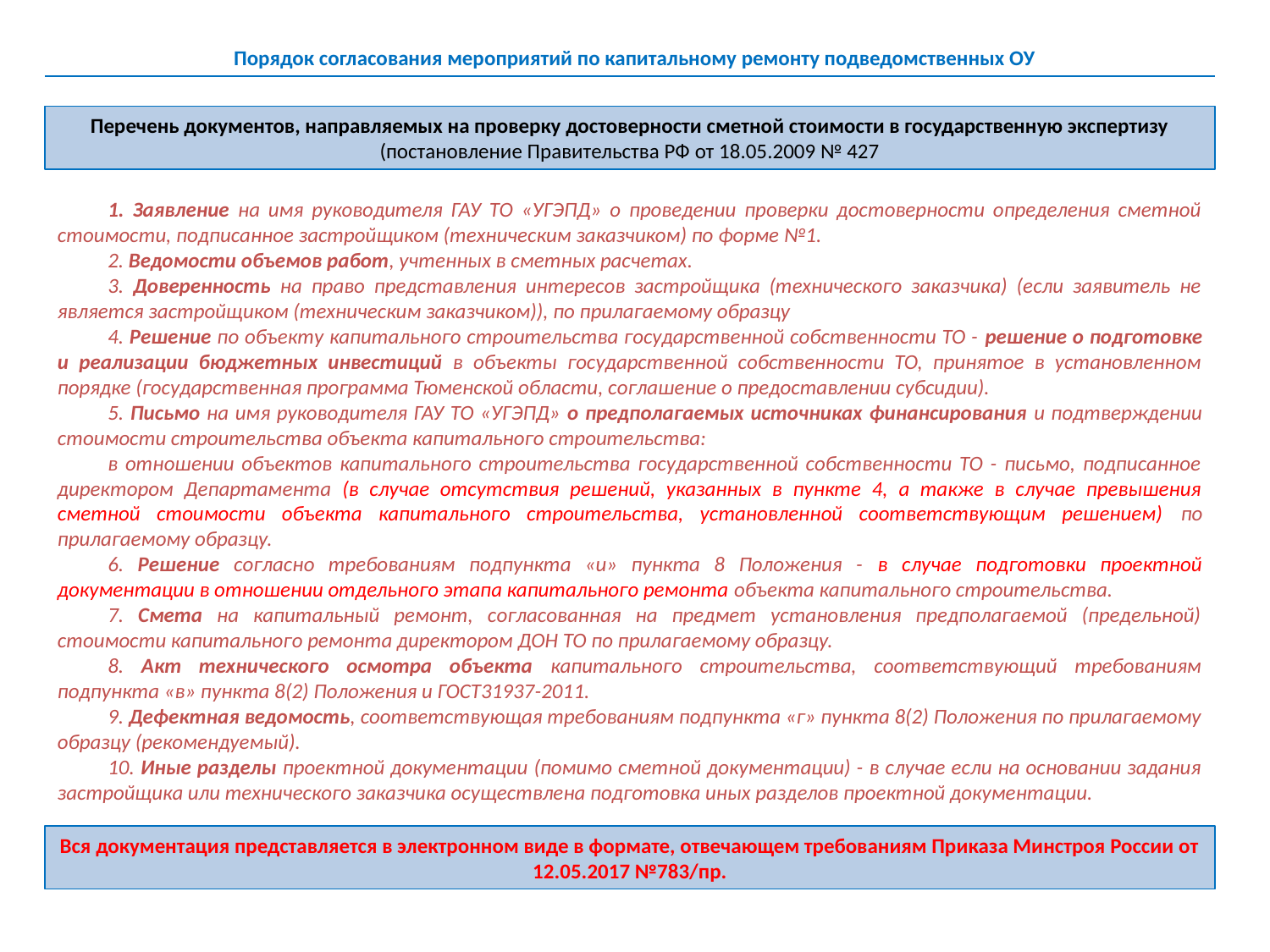

# Порядок согласования мероприятий по капитальному ремонту подведомственных ОУ
Перечень документов, направляемых на проверку достоверности сметной стоимости в государственную экспертизу
(постановление Правительства РФ от 18.05.2009 № 427
1. Заявление на имя руководителя ГАУ ТО «УГЭПД» о проведении проверки достоверности определения сметной стоимости, подписанное застройщиком (техническим заказчиком) по форме №1.
2. Ведомости объемов работ, учтенных в сметных расчетах.
3. Доверенность на право представления интересов застройщика (технического заказчика) (если заявитель не является застройщиком (техническим заказчиком)), по прилагаемому образцу
4. Решение по объекту капитального строительства государственной собственности ТО - решение о подготовке и реализации бюджетных инвестиций в объекты государственной собственности ТО, принятое в установленном порядке (государственная программа Тюменской области, соглашение о предоставлении субсидии).
5. Письмо на имя руководителя ГАУ ТО «УГЭПД» о предполагаемых источниках финансирования и подтверждении стоимости строительства объекта капитального строительства:
в отношении объектов капитального строительства государственной собственности ТО - письмо, подписанное директором Департамента (в случае отсутствия решений, указанных в пункте 4, а также в случае превышения сметной стоимости объекта капитального строительства, установленной соответствующим решением) по прилагаемому образцу.
6. Решение согласно требованиям подпункта «и» пункта 8 Положения - в случае подготовки проектной документации в отношении отдельного этапа капитального ремонта объекта капитального строительства.
7. Смета на капитальный ремонт, согласованная на предмет установления предполагаемой (предельной) стоимости капитального ремонта директором ДОН ТО по прилагаемому образцу.
8. Акт технического осмотра объекта капитального строительства, соответствующий требованиям подпункта «в» пункта 8(2) Положения и ГОСТ31937-2011.
9. Дефектная ведомость, соответствующая требованиям подпункта «г» пункта 8(2) Положения по прилагаемому образцу (рекомендуемый).
10. Иные разделы проектной документации (помимо сметной документации) - в случае если на основании задания застройщика или технического заказчика осуществлена подготовка иных разделов проектной документации.
Вся документация представляется в электронном виде в формате, отвечающем требованиям Приказа Минстроя России от 12.05.2017 №783/пр.